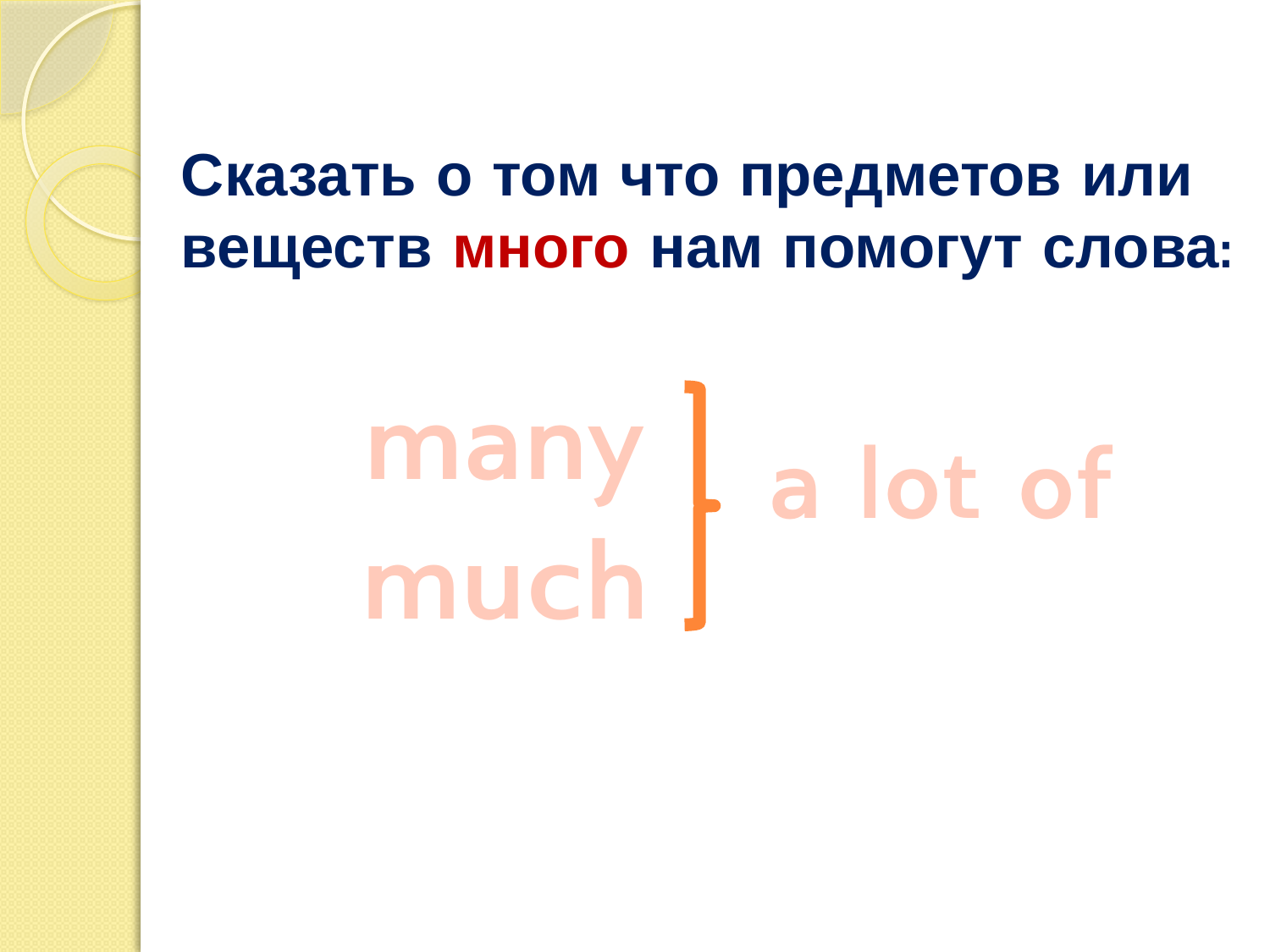

# Сказать о том что предметов или веществ много нам помогут слова:
many
much

a lot of